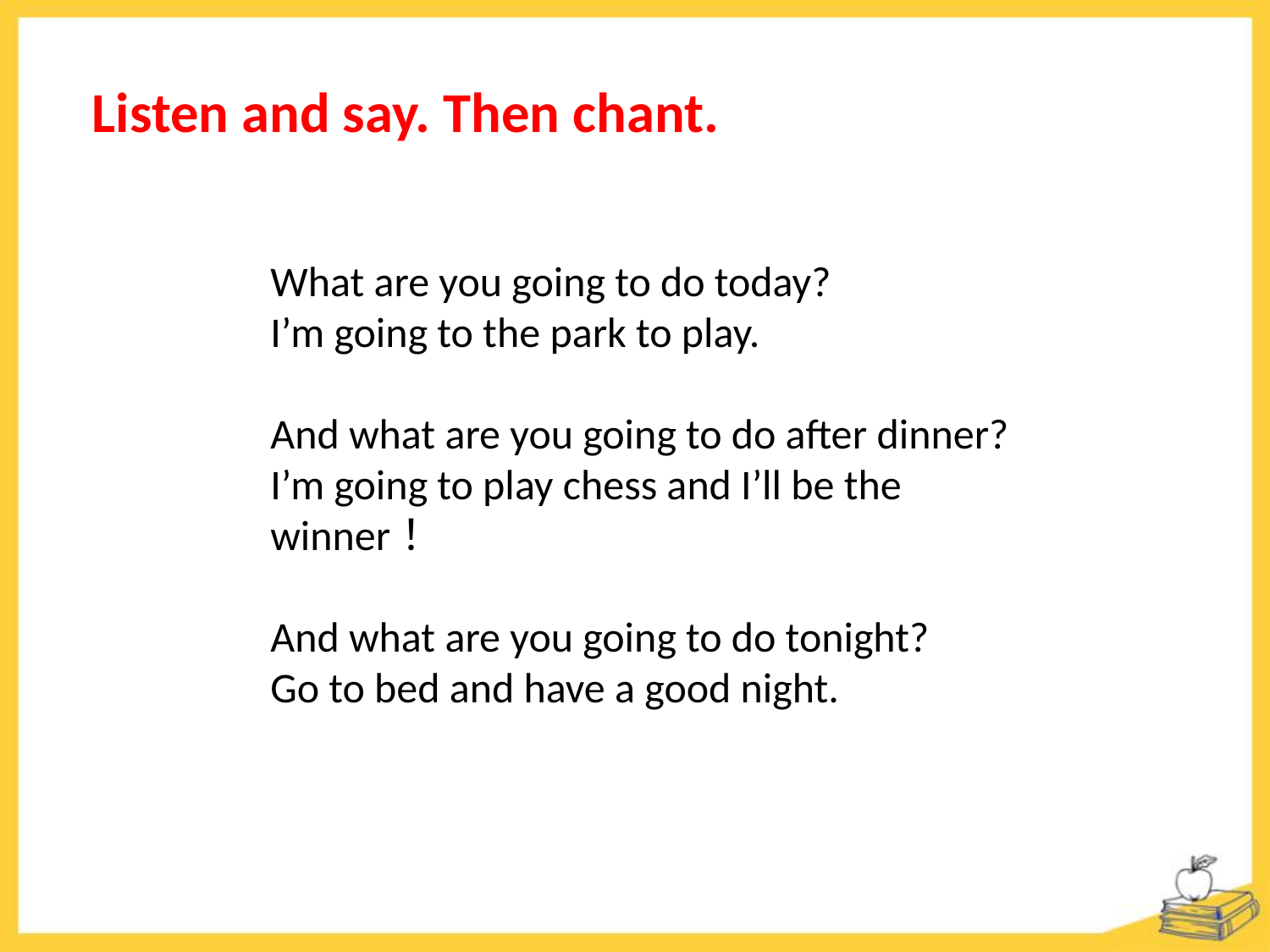

Listen and say. Then chant.
What are you going to do today?
I’m going to the park to play.

And what are you going to do after dinner?
I’m going to play chess and I’ll be the winner！

And what are you going to do tonight?
Go to bed and have a good night.